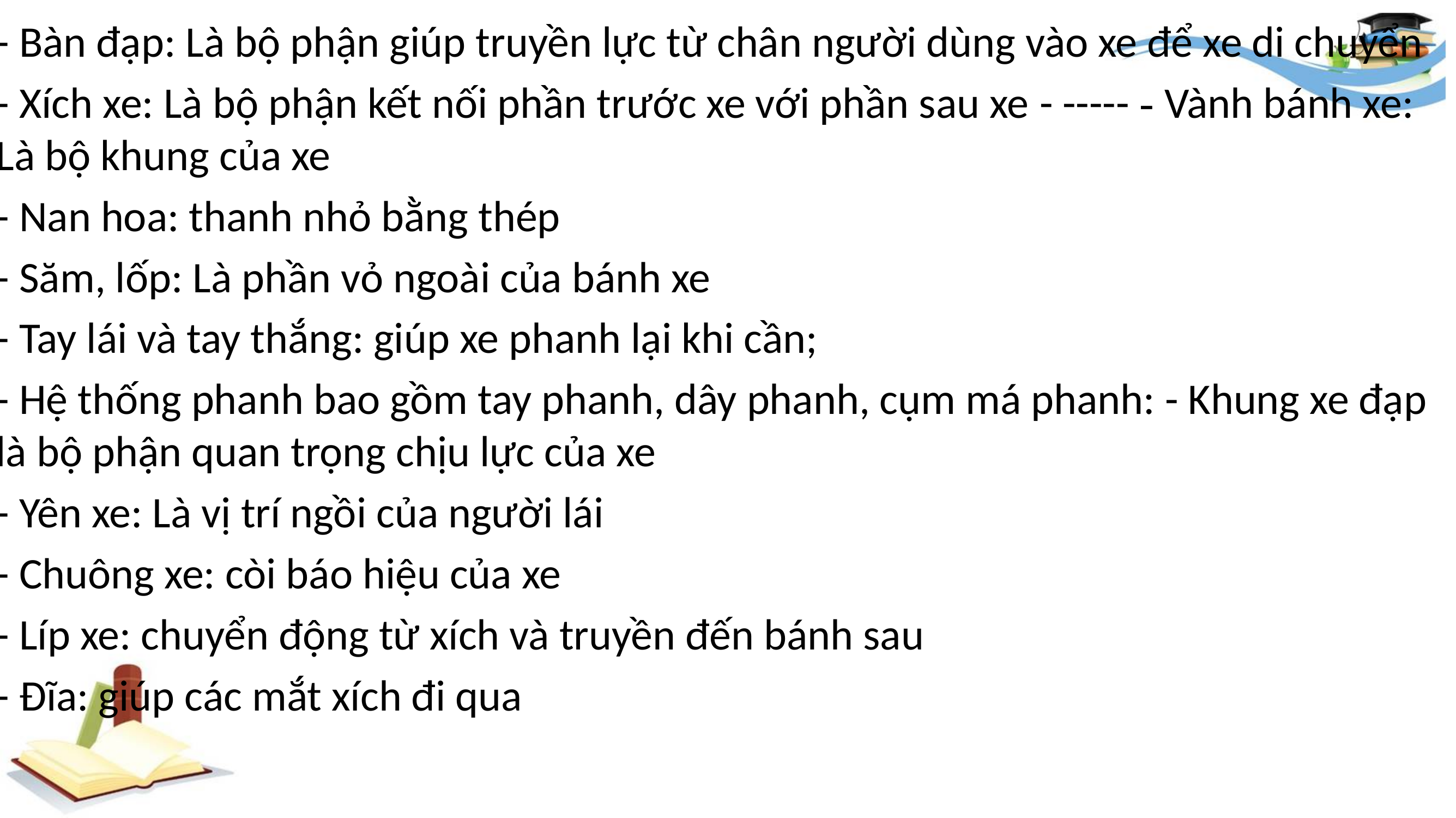

- Bàn đạp: Là bộ phận giúp truyền lực từ chân người dùng vào xe để xe di chuyển
- Xích xe: Là bộ phận kết nối phần trước xe với phần sau xe - ----- - Vành bánh xe: Là bộ khung của xe
- Nan hoa: thanh nhỏ bằng thép
- Săm, lốp: Là phần vỏ ngoài của bánh xe
- Tay lái và tay thắng: giúp xe phanh lại khi cần;
- Hệ thống phanh bao gồm tay phanh, dây phanh, cụm má phanh: - Khung xe đạp là bộ phận quan trọng chịu lực của xe
- Yên xe: Là vị trí ngồi của người lái
- Chuông xe: còi báo hiệu của xe
- Líp xe: chuyển động từ xích và truyền đến bánh sau
- Đĩa: giúp các mắt xích đi qua